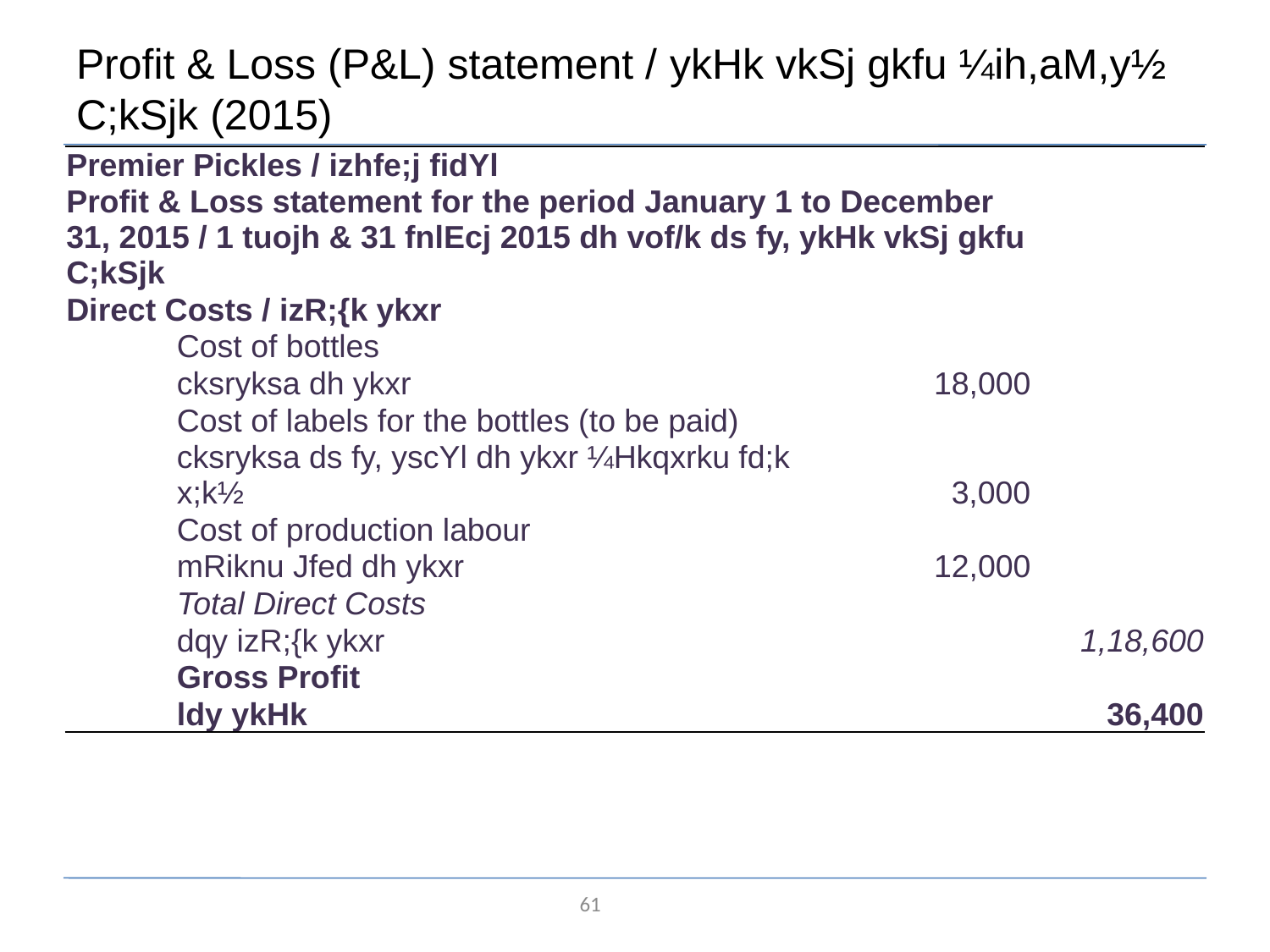

# Profit & Loss (P&L) statement / ykHk vkSj gkfu ¼ih,aM,y½ C;kSjk (2015)
| Premier Pickles / izhfe;j fidYl |  |  |  |
| --- | --- | --- | --- |
| Profit & Loss statement for the period January 1 to December 31, 2015 / 1 tuojh & 31 fnlEcj 2015 dh vof/k ds fy, ykHk vkSj gkfu C;kSjk |  |  |  |
| Direct Costs / izR;{k ykxr |  |  |  |
|  | Cost of bottles | 18,000 |  |
|  | cksryksa dh ykxr |  |  |
|  | Cost of labels for the bottles (to be paid) | 3,000 |  |
|  | cksryksa ds fy, yscYl dh ykxr ¼Hkqxrku fd;k x;k½ |  |  |
|  | Cost of production labour | 12,000 |  |
|  | mRiknu Jfed dh ykxr |  |  |
|  | Total Direct Costs |  | 1,18,600 |
|  | dqy izR;{k ykxr |  |  |
|  | Gross Profit |  | 36,400 |
|  | ldy ykHk |  |  |
61